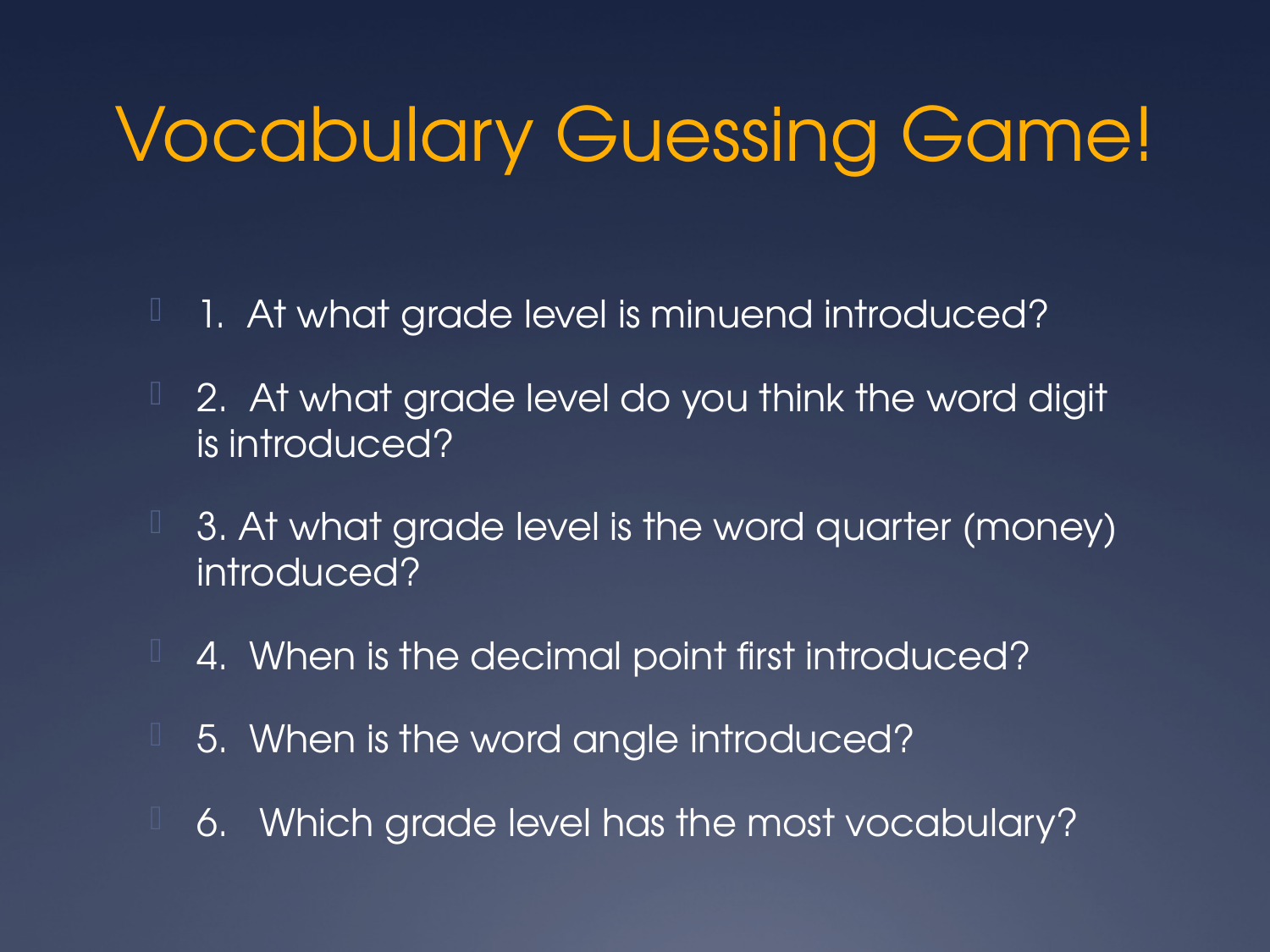

# Vocabulary Guessing Game!
1.  At what grade level is minuend introduced?
2.  At what grade level do you think the word digit is introduced?
3. At what grade level is the word quarter (money) introduced?
4.  When is the decimal point first introduced?
5.  When is the word angle introduced?
6.   Which grade level has the most vocabulary?